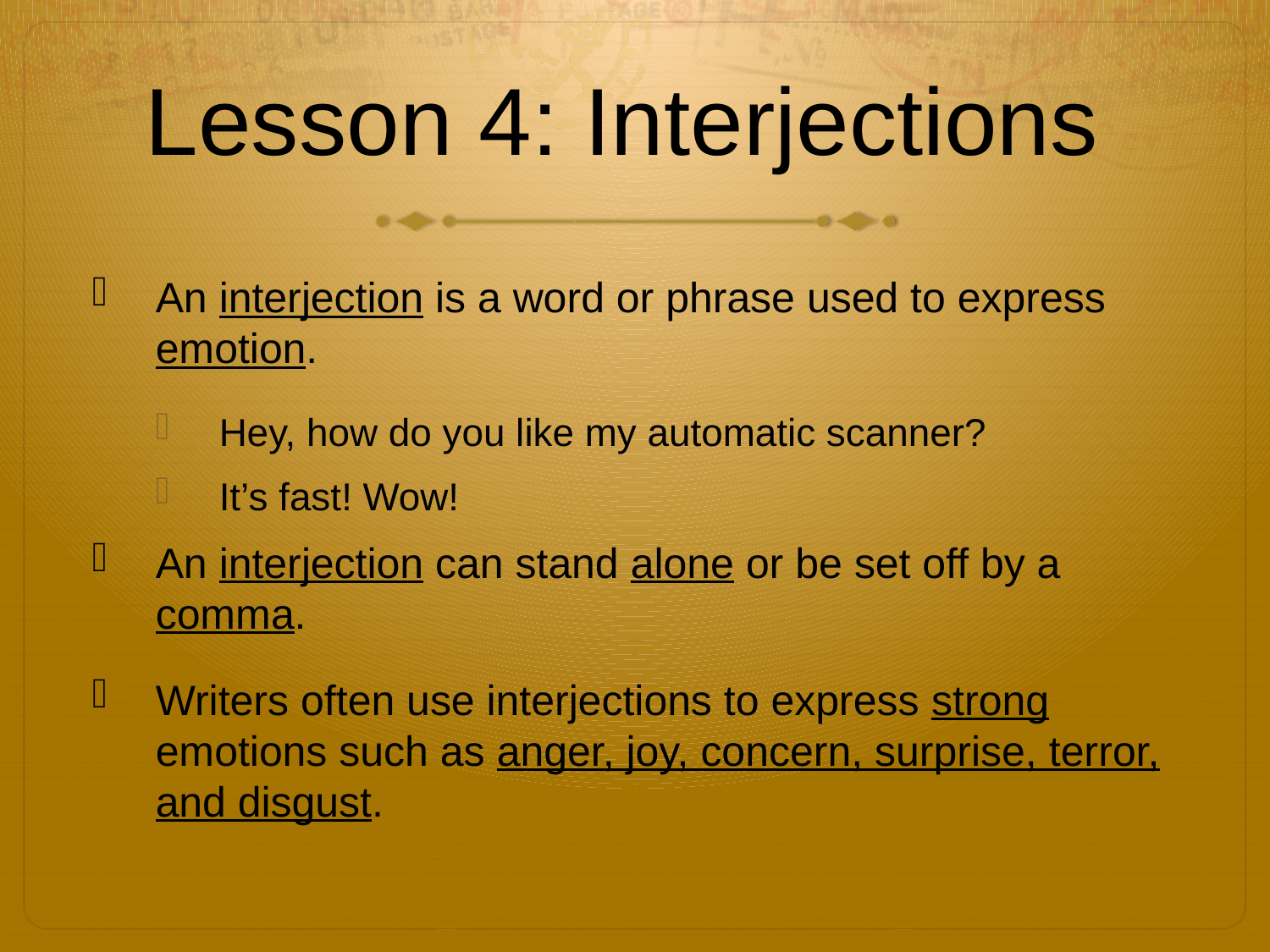

# Lesson 4: Interjections
An interjection is a word or phrase used to express emotion.
Hey, how do you like my automatic scanner?
It’s fast! Wow!
An interjection can stand alone or be set off by a comma.
Writers often use interjections to express strong emotions such as anger, joy, concern, surprise, terror, and disgust.